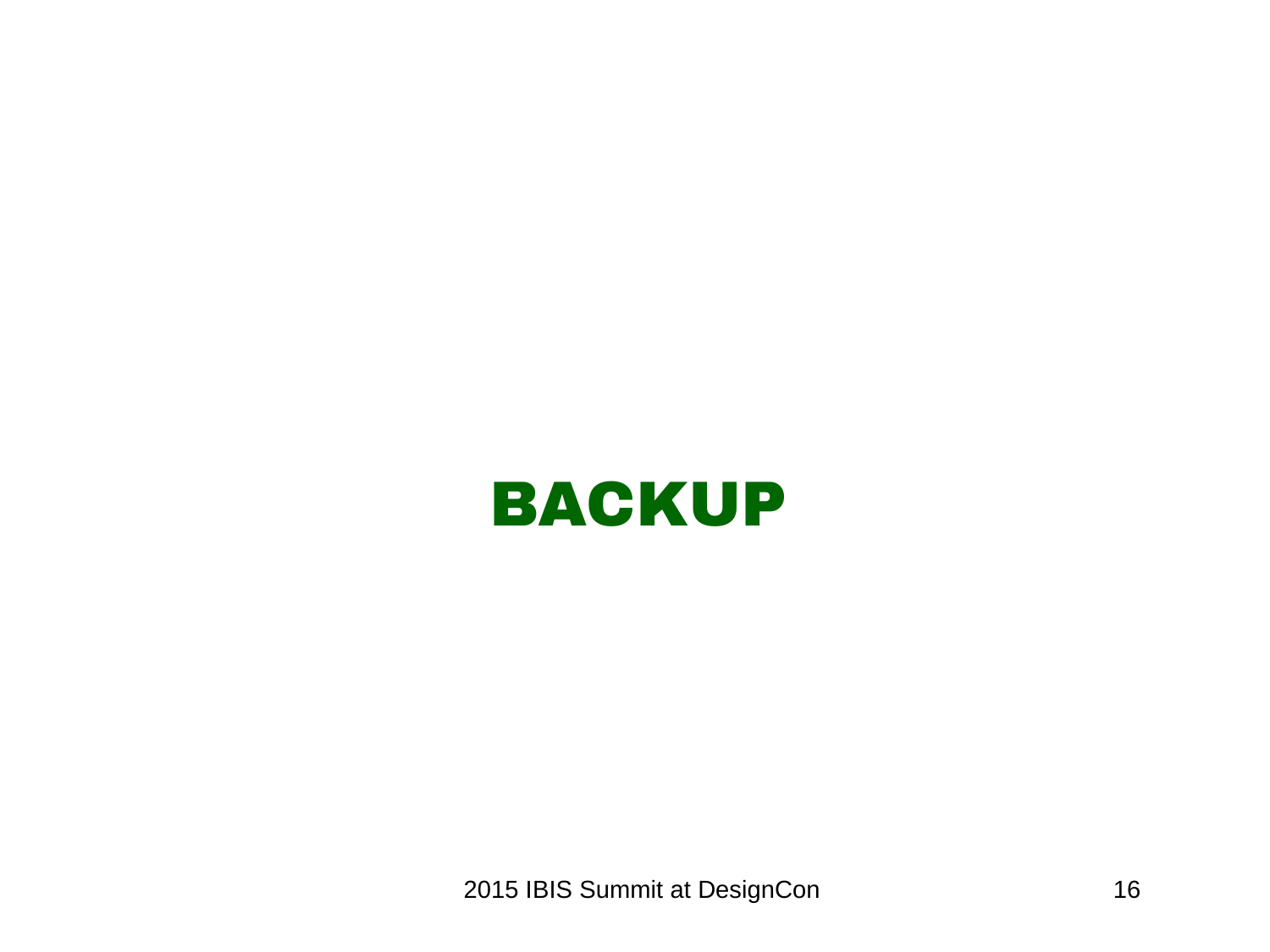

# BACKUP

2015 IBIS Summit at DesignCon
16